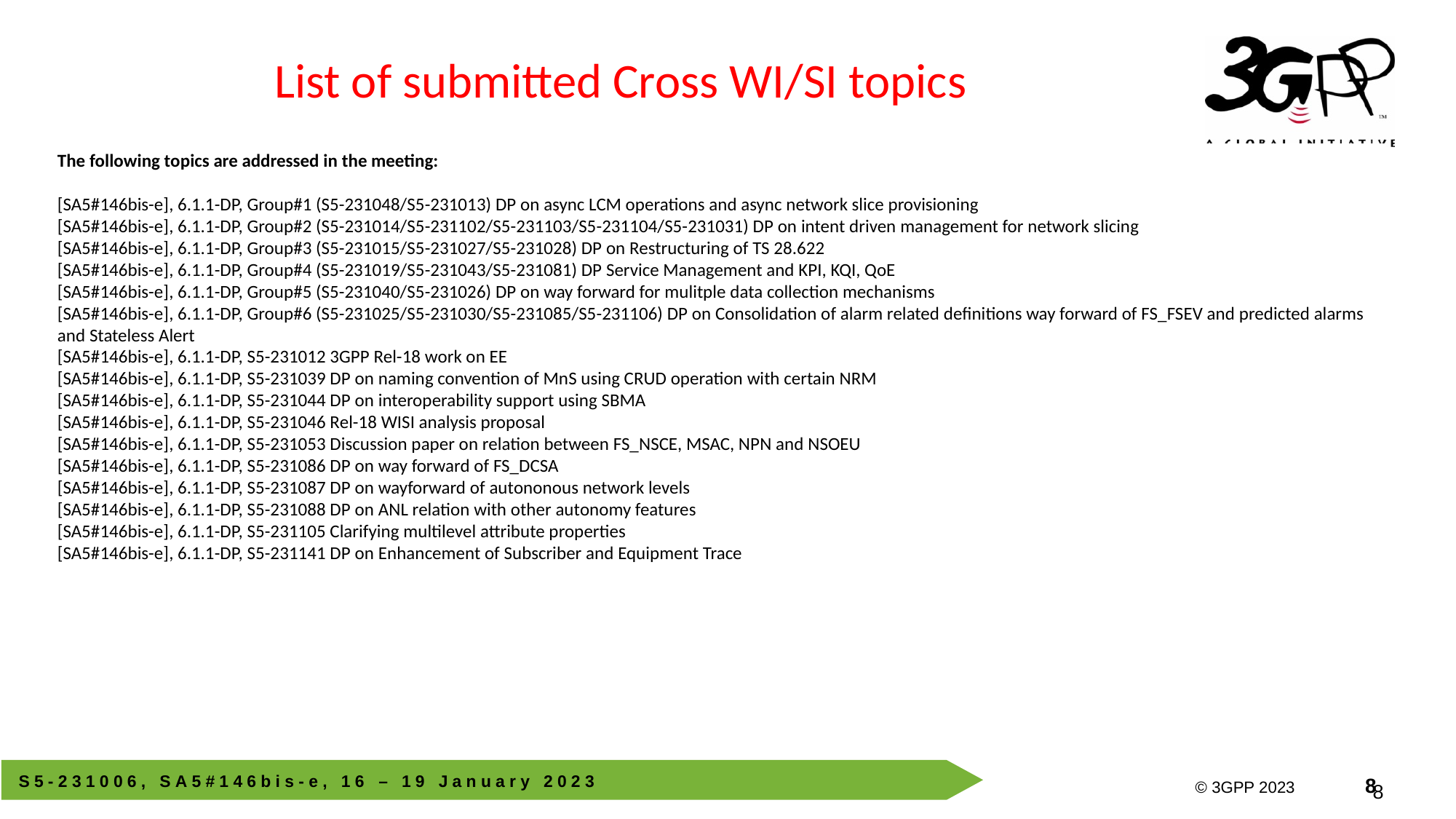

List of submitted Cross WI/SI topics
The following topics are addressed in the meeting:

[SA5#146bis-e], 6.1.1-DP, Group#1 (S5-231048/S5-231013) DP on async LCM operations and async network slice provisioning
[SA5#146bis-e], 6.1.1-DP, Group#2 (S5-231014/S5-231102/S5-231103/S5-231104/S5-231031) DP on intent driven management for network slicing
[SA5#146bis-e], 6.1.1-DP, Group#3 (S5-231015/S5-231027/S5-231028) DP on Restructuring of TS 28.622
[SA5#146bis-e], 6.1.1-DP, Group#4 (S5-231019/S5-231043/S5-231081) DP Service Management and KPI, KQI, QoE
[SA5#146bis-e], 6.1.1-DP, Group#5 (S5-231040/S5-231026) DP on way forward for mulitple data collection mechanisms
[SA5#146bis-e], 6.1.1-DP, Group#6 (S5-231025/S5-231030/S5-231085/S5-231106) DP on Consolidation of alarm related definitions way forward of FS_FSEV and predicted alarms and Stateless Alert
[SA5#146bis-e], 6.1.1-DP, S5-231012 3GPP Rel-18 work on EE
[SA5#146bis-e], 6.1.1-DP, S5-231039 DP on naming convention of MnS using CRUD operation with certain NRM
[SA5#146bis-e], 6.1.1-DP, S5-231044 DP on interoperability support using SBMA
[SA5#146bis-e], 6.1.1-DP, S5-231046 Rel-18 WISI analysis proposal
[SA5#146bis-e], 6.1.1-DP, S5-231053 Discussion paper on relation between FS_NSCE, MSAC, NPN and NSOEU
[SA5#146bis-e], 6.1.1-DP, S5-231086 DP on way forward of FS_DCSA
[SA5#146bis-e], 6.1.1-DP, S5-231087 DP on wayforward of autononous network levels
[SA5#146bis-e], 6.1.1-DP, S5-231088 DP on ANL relation with other autonomy features
[SA5#146bis-e], 6.1.1-DP, S5-231105 Clarifying multilevel attribute properties
[SA5#146bis-e], 6.1.1-DP, S5-231141 DP on Enhancement of Subscriber and Equipment Trace

8